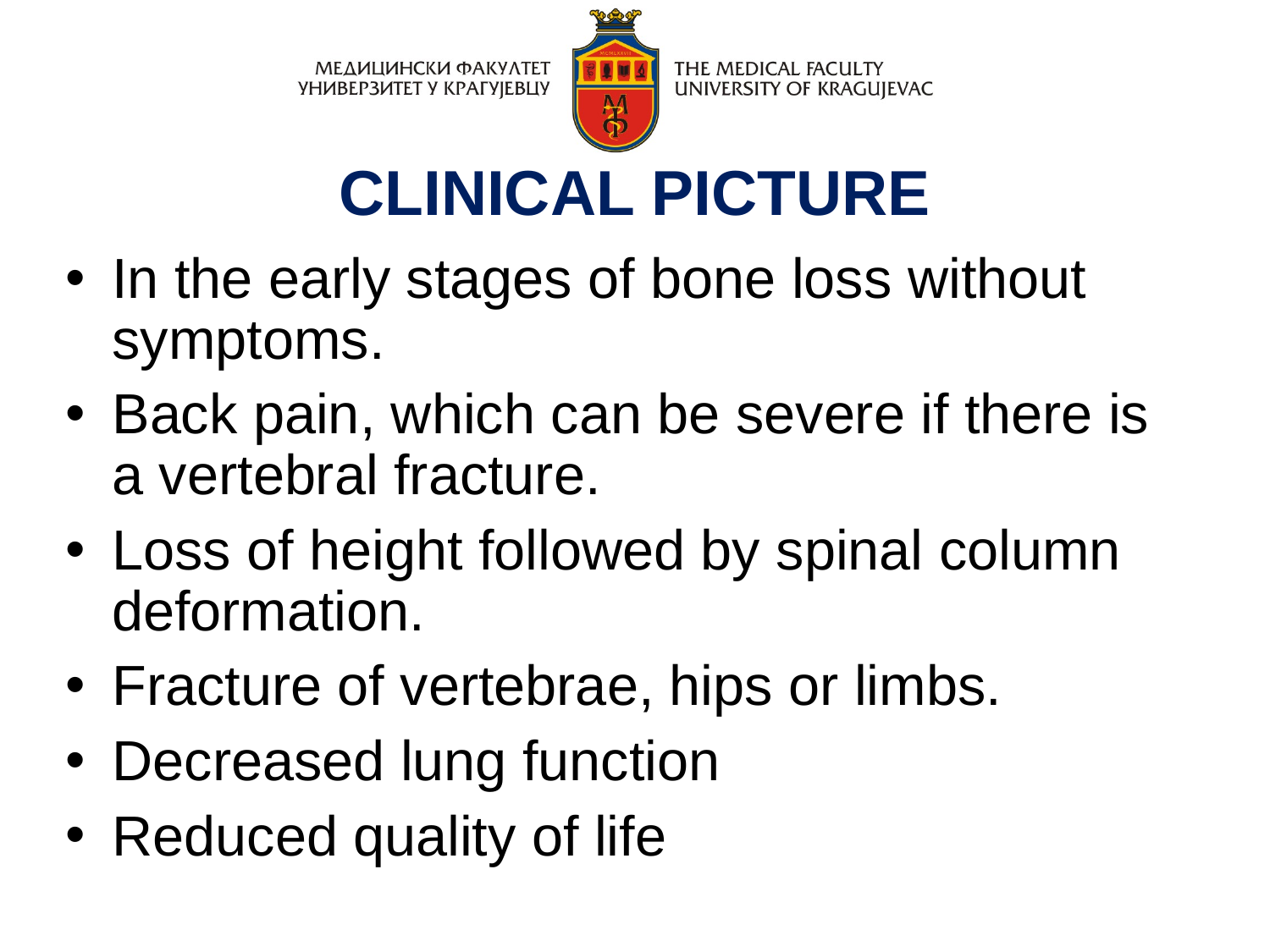

CLINICAL PICTURE
In the early stages of bone loss without symptoms.
Back pain, which can be severe if there is a vertebral fracture.
Loss of height followed by spinal column deformation.
Fracture of vertebrae, hips or limbs.
Decreased lung function
Reduced quality of life